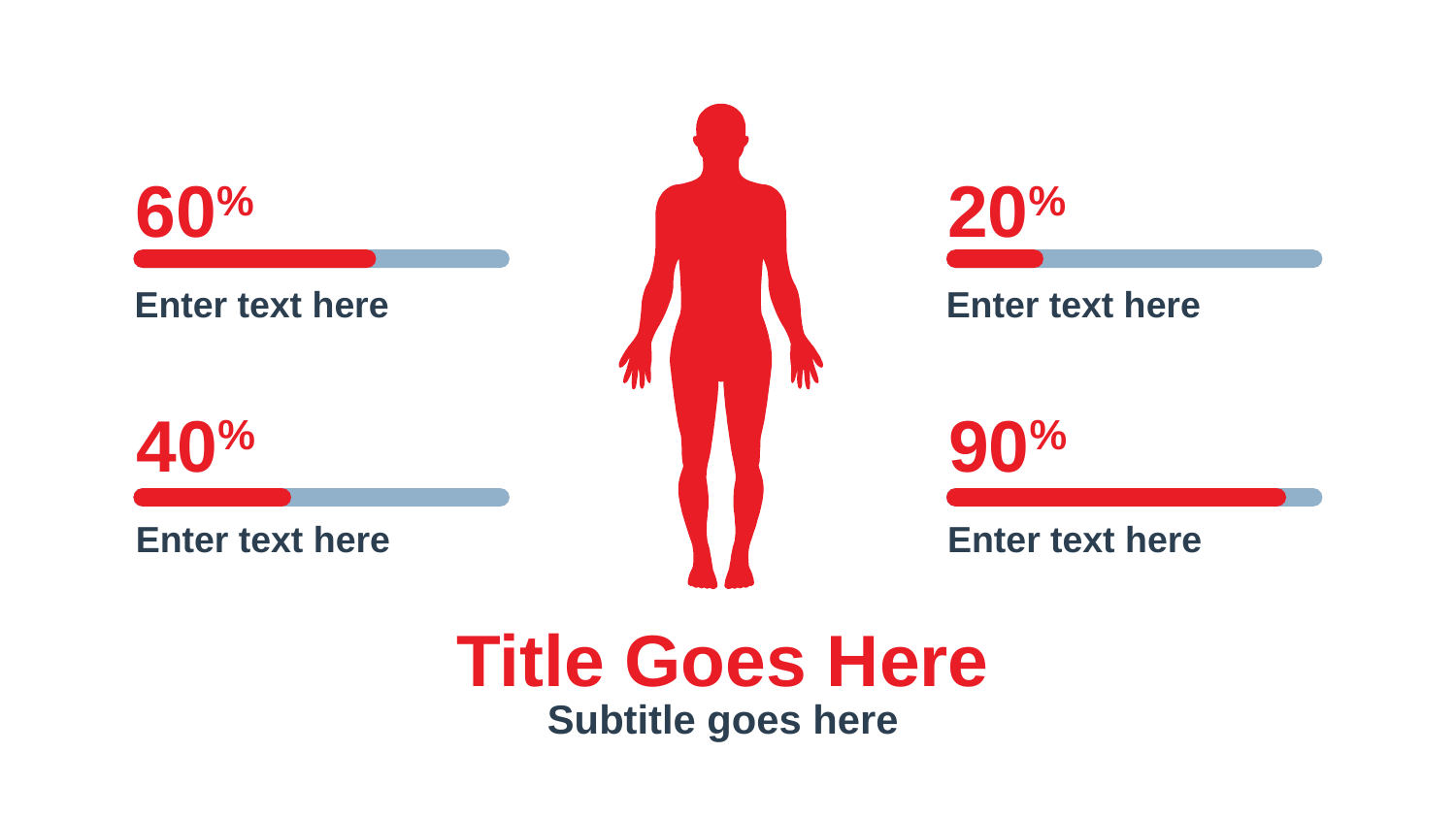

60%
20%

Enter text here
Enter text here
40%
90%

Enter text here
Enter text here
Title Goes Here
Subtitle goes here